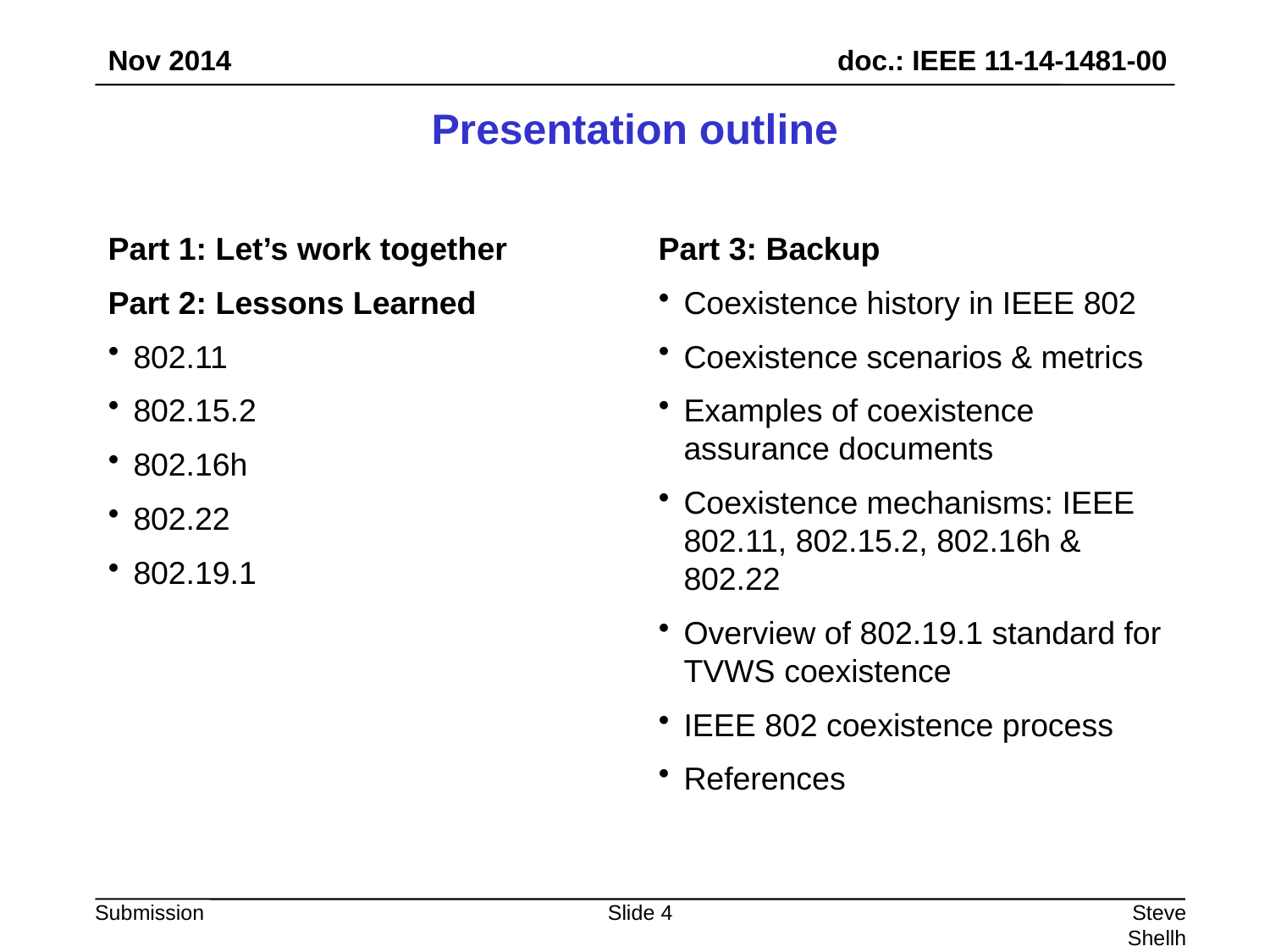

Nov 2014
# Presentation outline
Part 1: Let’s work together
Part 2: Lessons Learned
802.11
802.15.2
802.16h
802.22
802.19.1

Part 3: Backup
Coexistence history in IEEE 802
Coexistence scenarios & metrics
Examples of coexistence assurance documents
Coexistence mechanisms: IEEE 802.11, 802.15.2, 802.16h & 802.22
Overview of 802.19.1 standard for TVWS coexistence
IEEE 802 coexistence process
References

Slide 4
Steve Shellhammer, Qualcomm